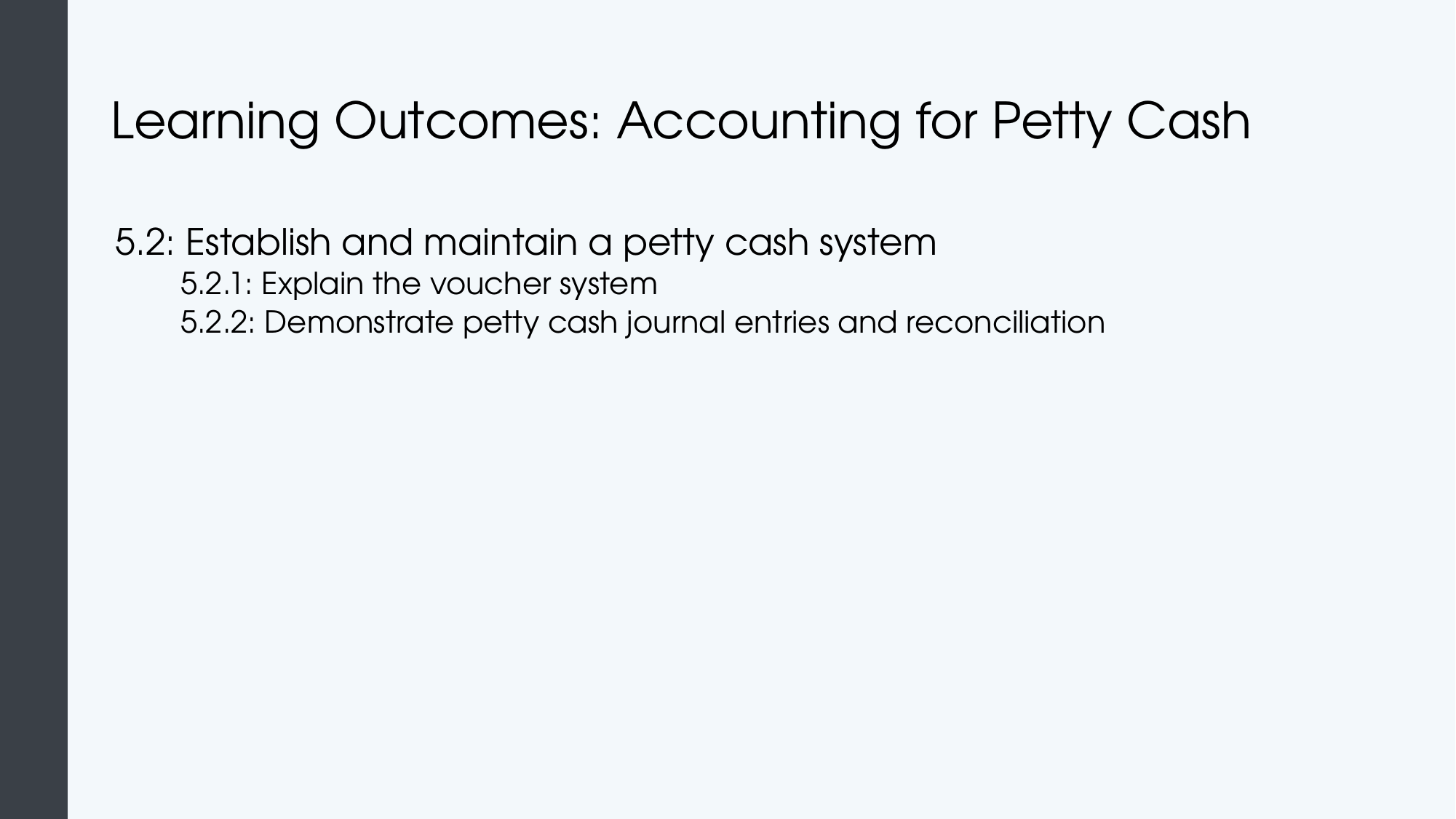

# Learning Outcomes: Accounting for Petty Cash
5.2: Establish and maintain a petty cash system
5.2.1: Explain the voucher system
5.2.2: Demonstrate petty cash journal entries and reconciliation